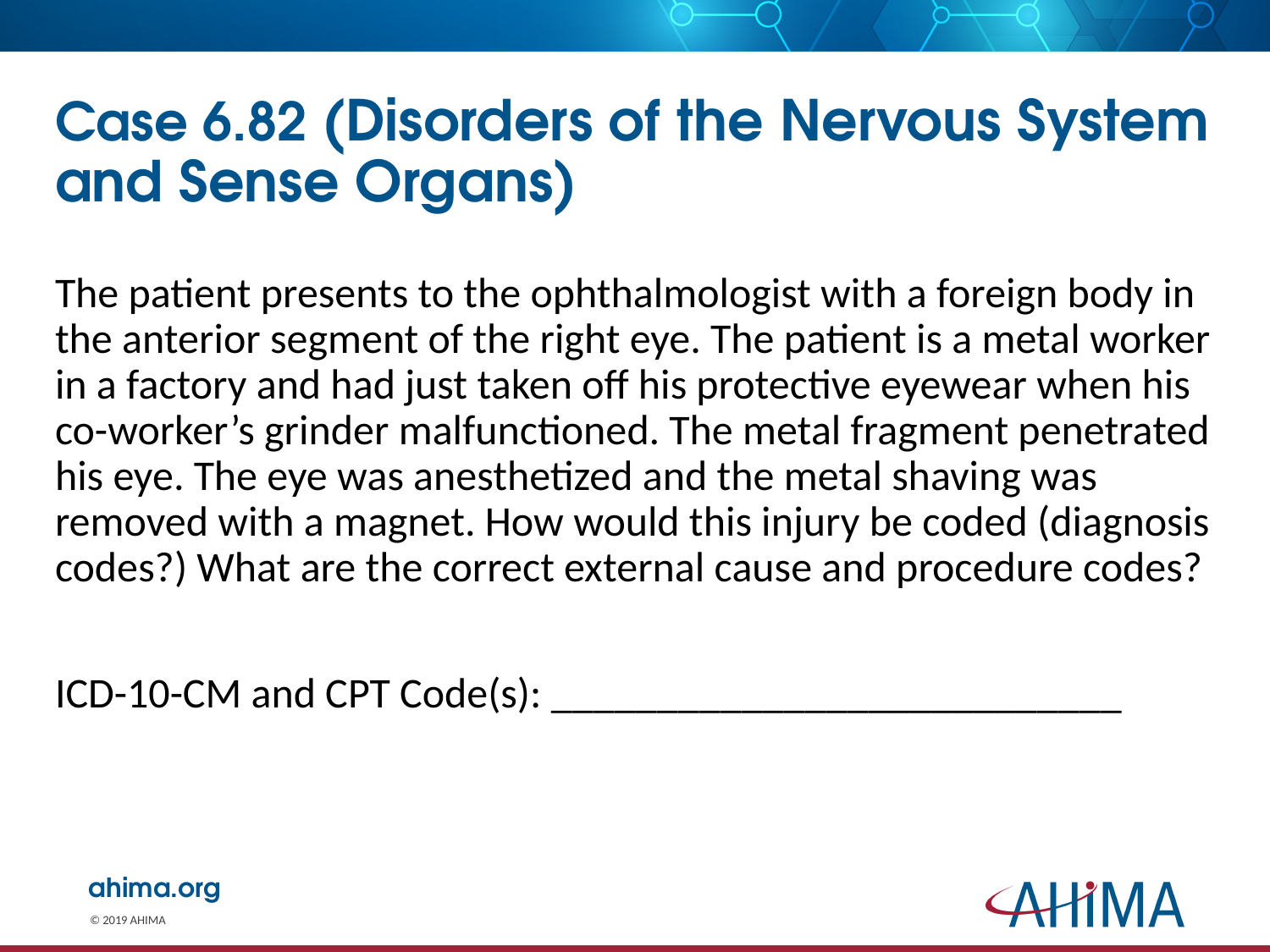

# Case 6.82 (Disorders of the Nervous System and Sense Organs)
The patient presents to the ophthalmologist with a foreign body in the anterior segment of the right eye. The patient is a metal worker in a factory and had just taken off his protective eyewear when his co-worker’s grinder malfunctioned. The metal fragment penetrated his eye. The eye was anesthetized and the metal shaving was removed with a magnet. How would this injury be coded (diagnosis codes?) What are the correct external cause and procedure codes?

ICD-10-CM and CPT Code(s): ___________________________